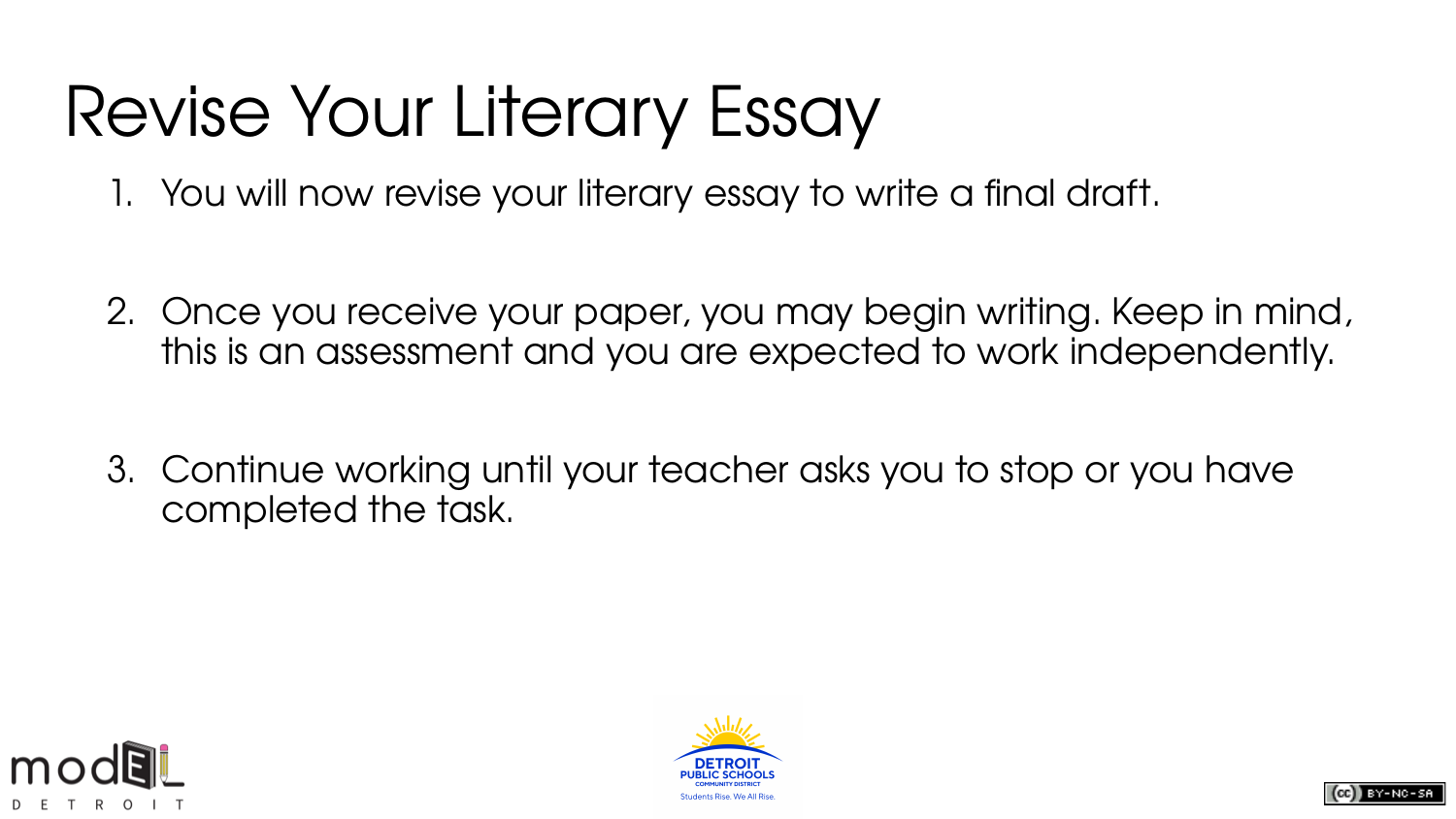

# Revise Your Literary Essay
You will now revise your literary essay to write a final draft.

Once you receive your paper, you may begin writing. Keep in mind, this is an assessment and you are expected to work independently.

Continue working until your teacher asks you to stop or you have completed the task.